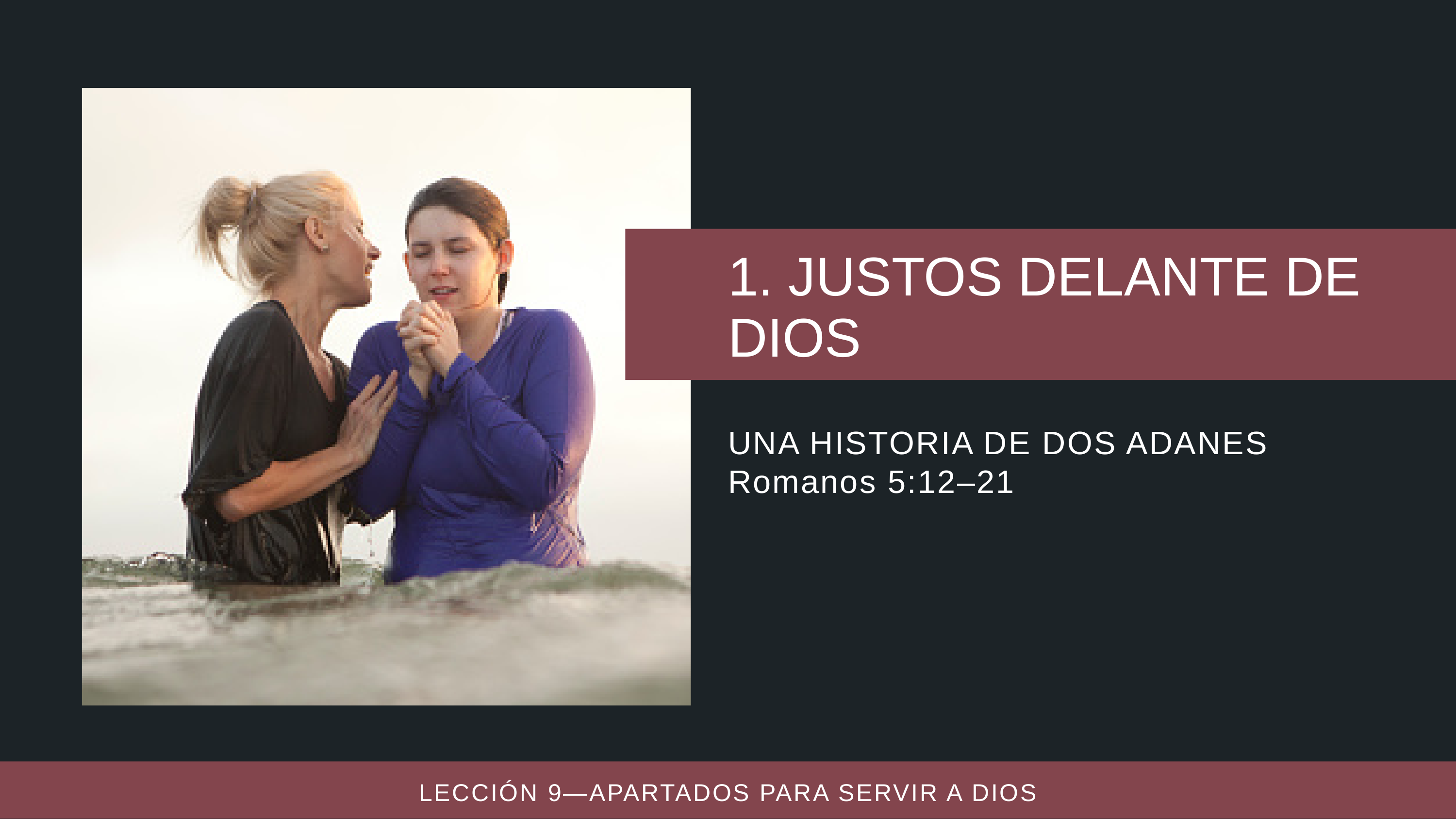

UNA HISTORIA DE DOS ADANES
Romanos 5:12–21